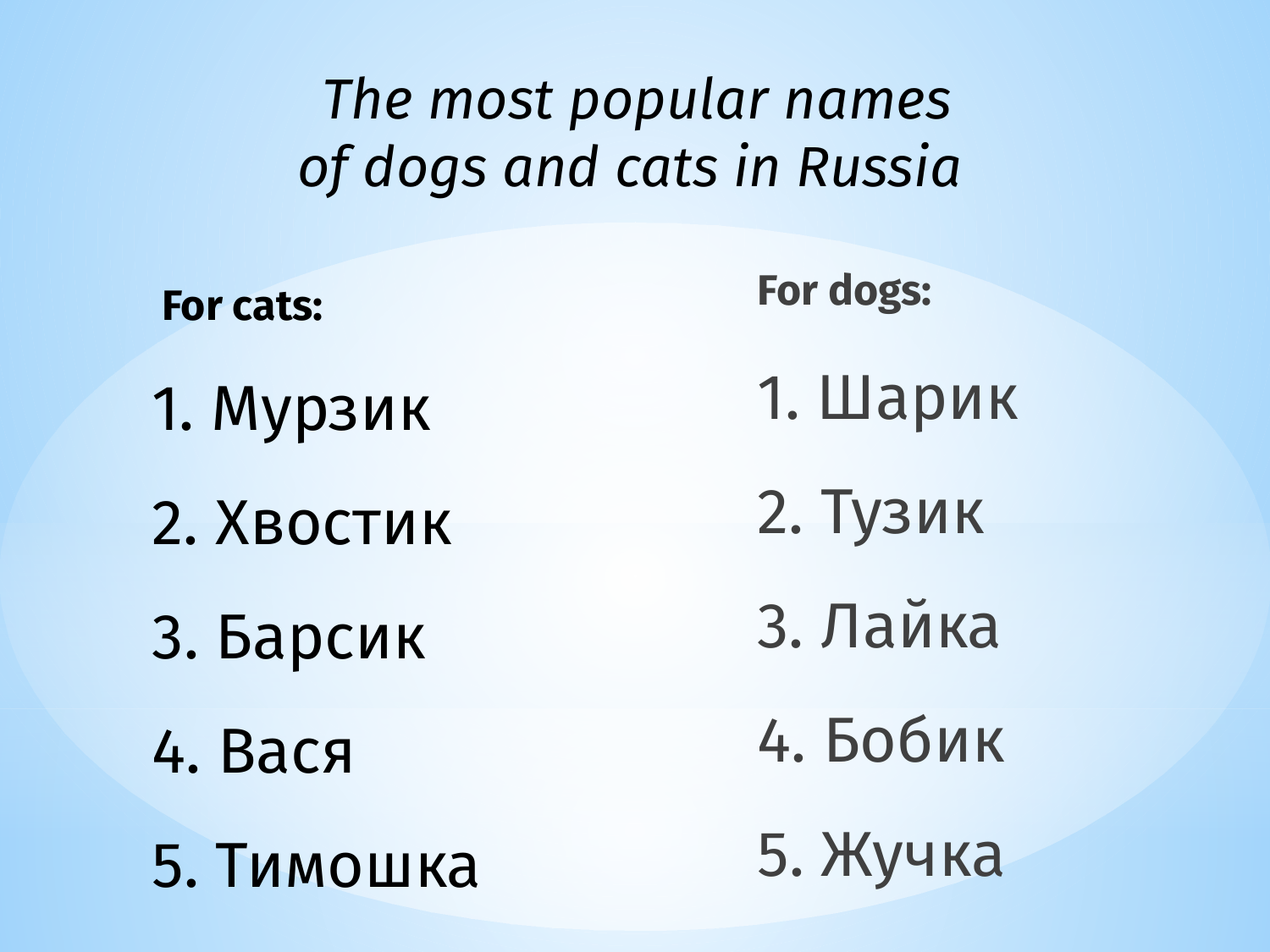

The most popular names of dogs and cats in Russia
# For cats: 1. Мурзик 2. Хвостик 3. Барсик 4. Вася 5. Тимошка
For dogs:

1. Шарик
2. Тузик
3. Лайка
4. Бобик
5. Жучка